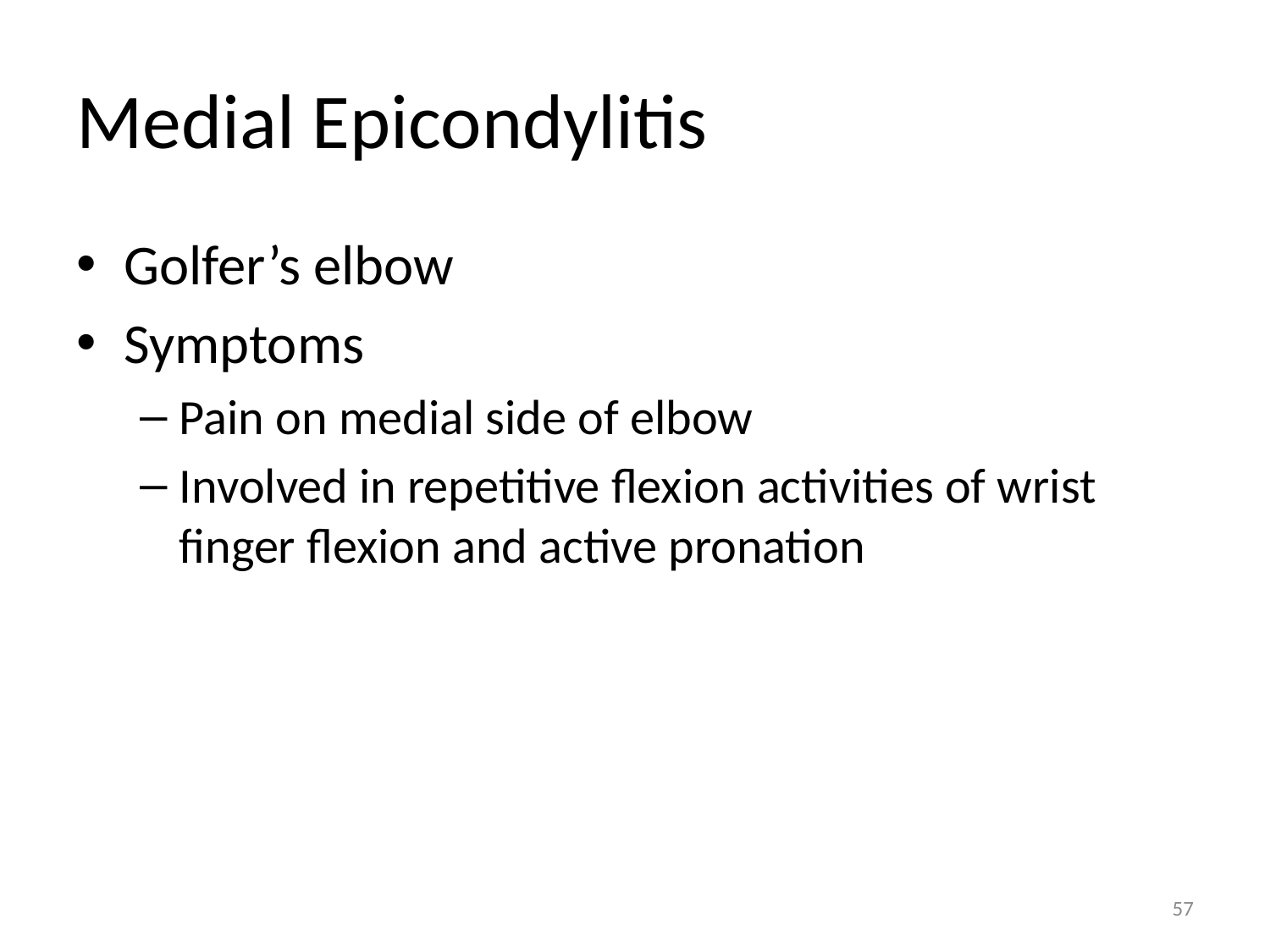

# Medial Epicondylitis
Golfer’s elbow
Symptoms
Pain on medial side of elbow
Involved in repetitive flexion activities of wrist finger flexion and active pronation
57